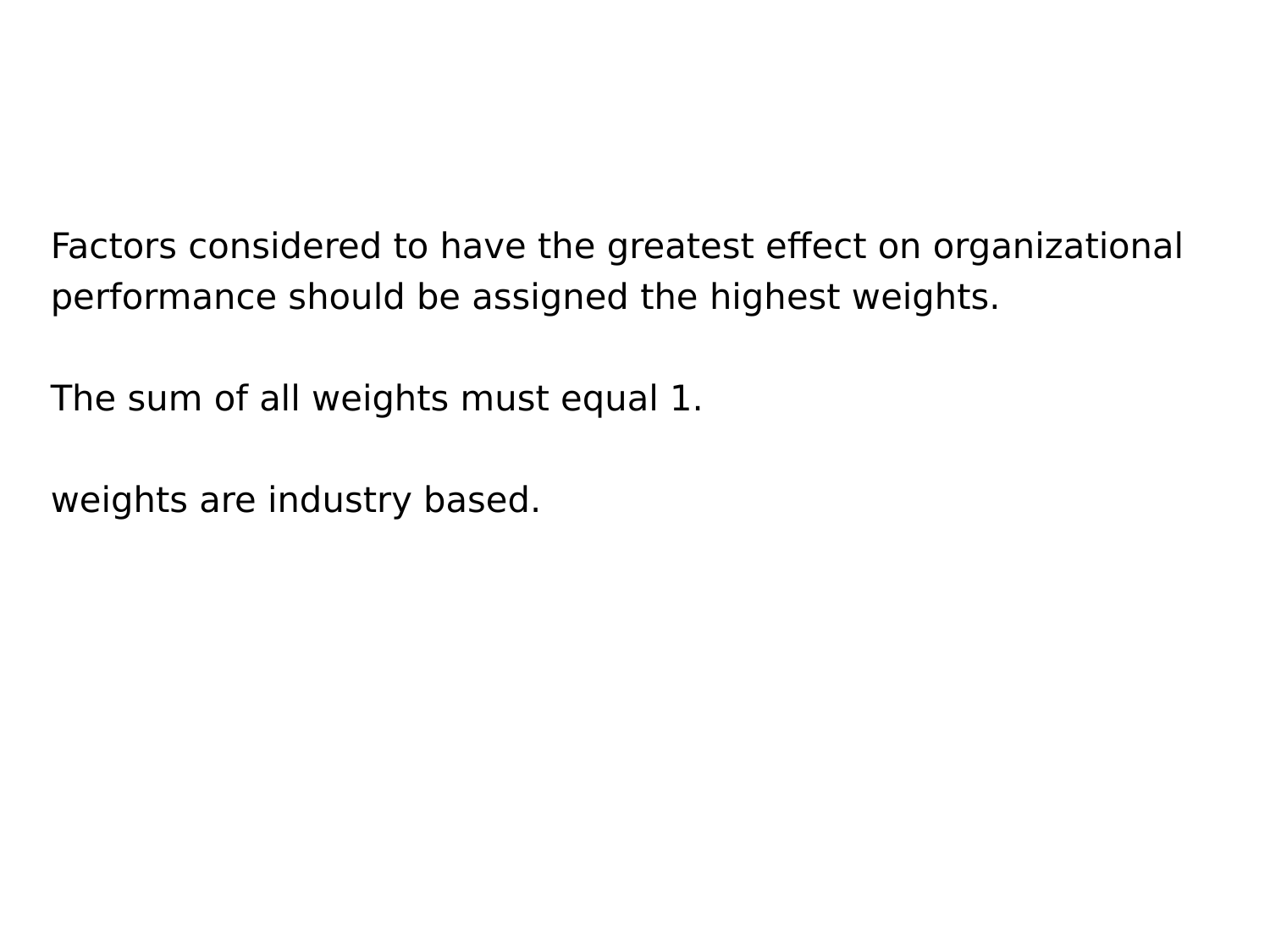

Factors considered to have the greatest effect on organizational performance should be assigned the highest weights.

The sum of all weights must equal 1.

weights are industry based.